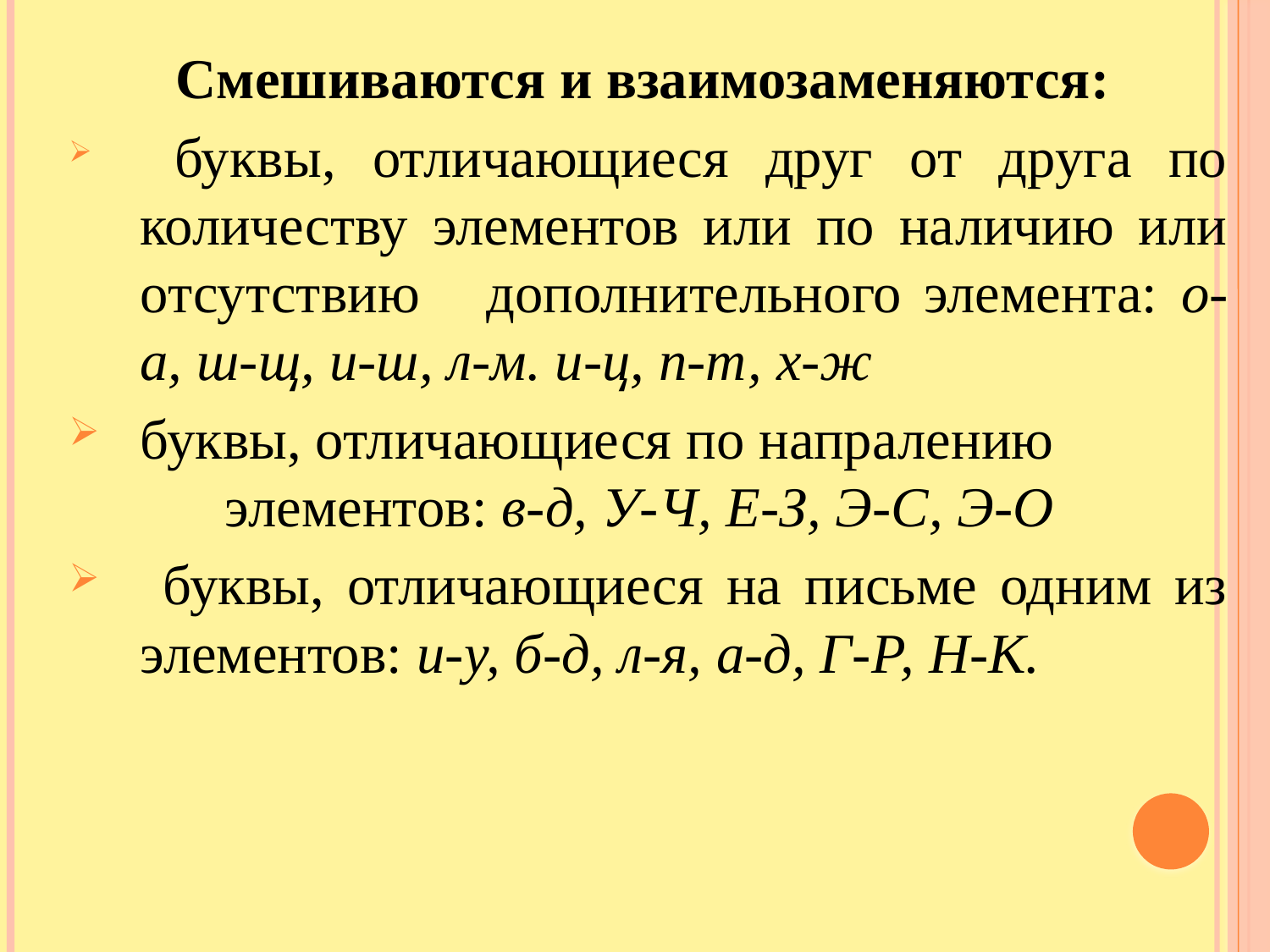

Смешиваются и взаимозаменяются:
 буквы, отличающиеся друг от друга по количеству элементов или по наличию или отсутствию   дополнительного элемента: о-а, ш-щ, и-ш, л-м. и-ц, п-т, х-ж
буквы, отличающиеся по напралению                   элементов: в-д, У-Ч, Е-З, Э-С, Э-О
 буквы, отличающиеся на письме одним из элементов: и-у, б-д, л-я, а-д, Г-Р, Н-К.